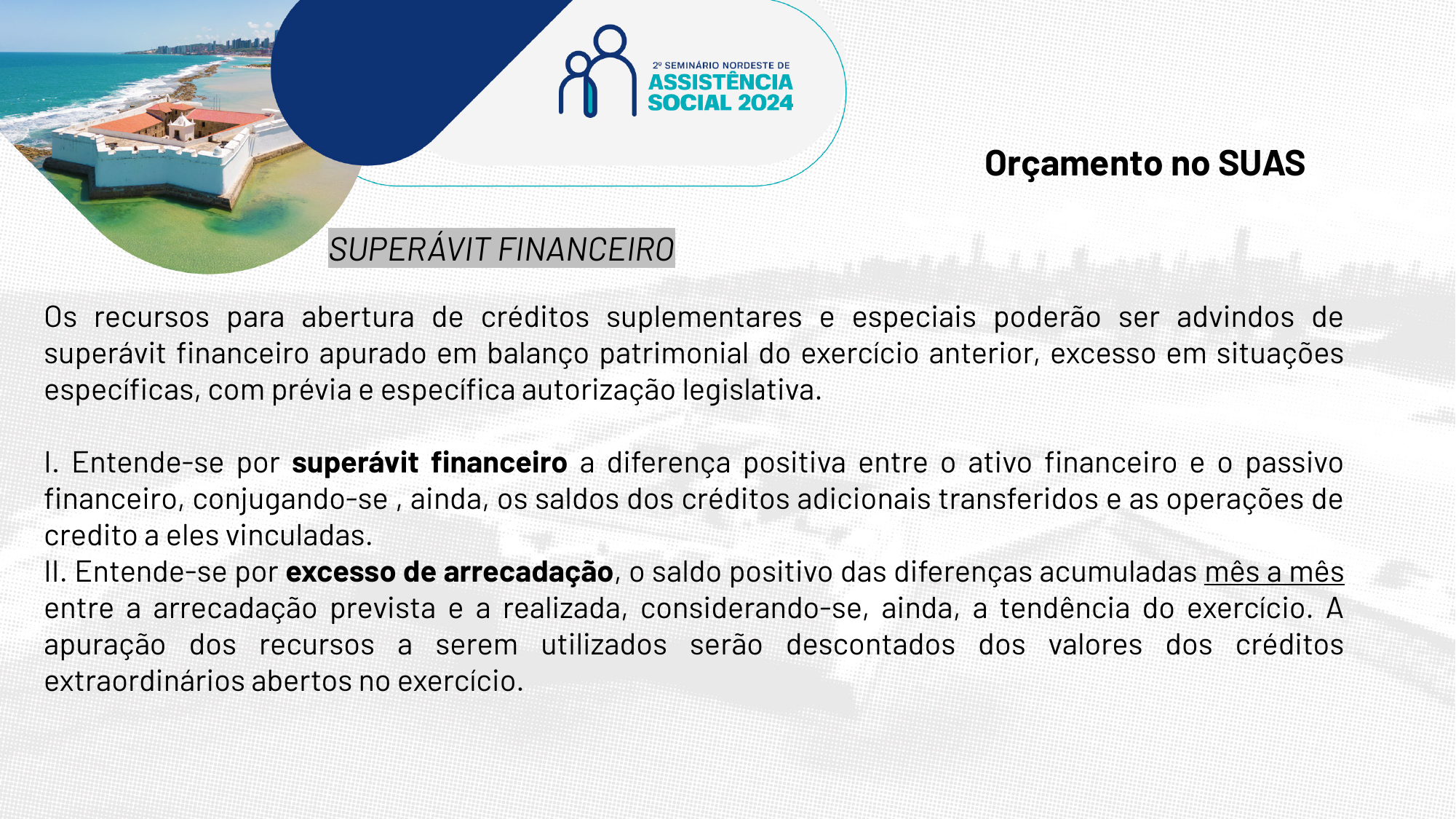

Orçamento no SUAS
SUPERÁVIT FINANCEIRO
Os recursos para abertura de créditos suplementares e especiais poderão ser advindos de superávit financeiro apurado em balanço patrimonial do exercício anterior, excesso em situações específicas, com prévia e específica autorização legislativa.

I. Entende-se por superávit financeiro a diferença positiva entre o ativo financeiro e o passivo financeiro, conjugando-se , ainda, os saldos dos créditos adicionais transferidos e as operações de credito a eles vinculadas.
II. Entende-se por excesso de arrecadação, o saldo positivo das diferenças acumuladas mês a mês entre a arrecadação prevista e a realizada, considerando-se, ainda, a tendência do exercício. A apuração dos recursos a serem utilizados serão descontados dos valores dos créditos extraordinários abertos no exercício.